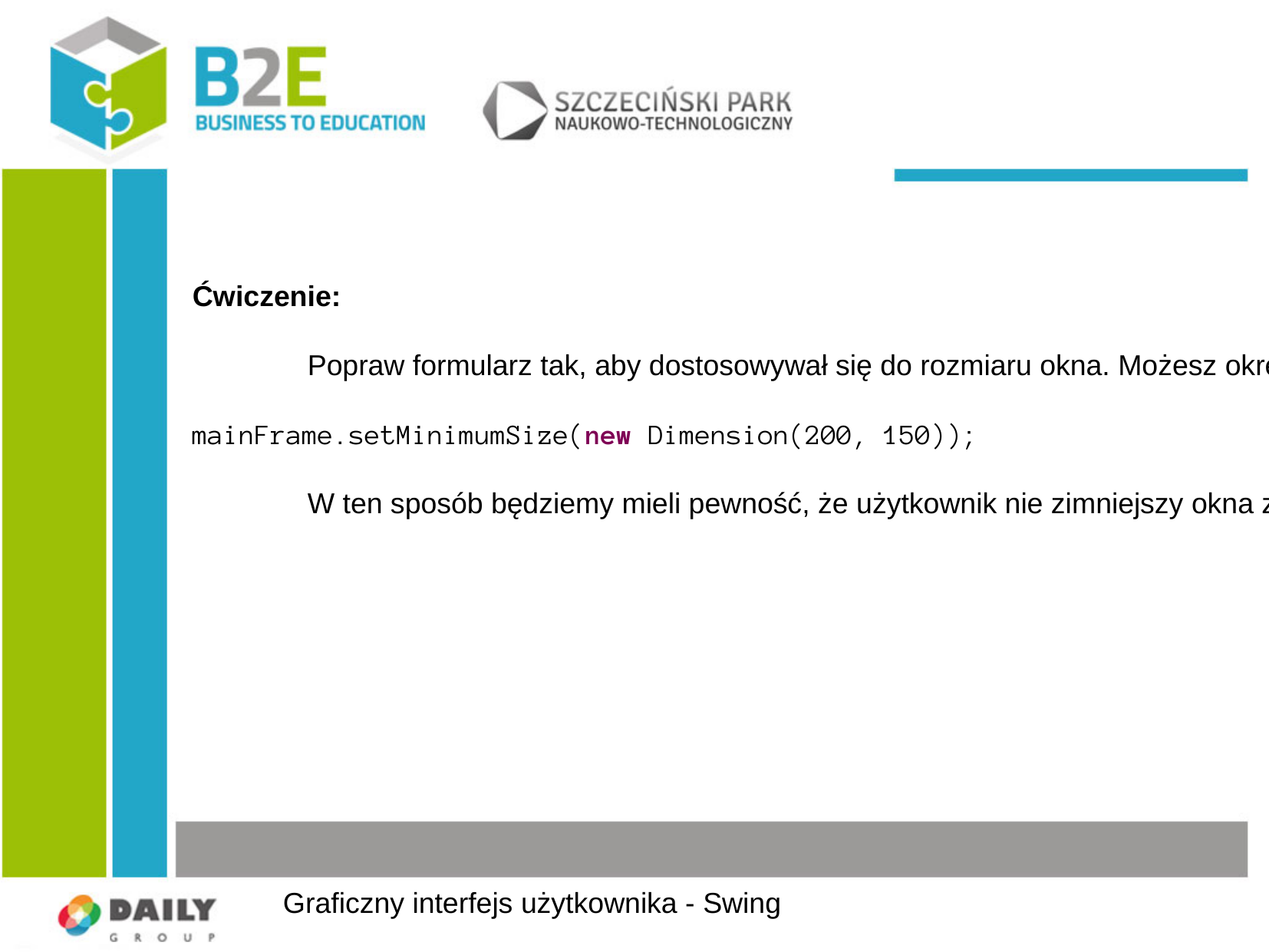

Ćwiczenie:

	Popraw formularz tak, aby dostosowywał się do rozmiaru okna. Możesz określić minimalny rozmiar korzystając z metody:

mainFrame.setMinimumSize(new Dimension(200, 150));

	W ten sposób będziemy mieli pewność, że użytkownik nie zimniejszy okna zbyt mocno i zawsze wszystkie elementy będą widoczne.
Graficzny interfejs użytkownika - Swing